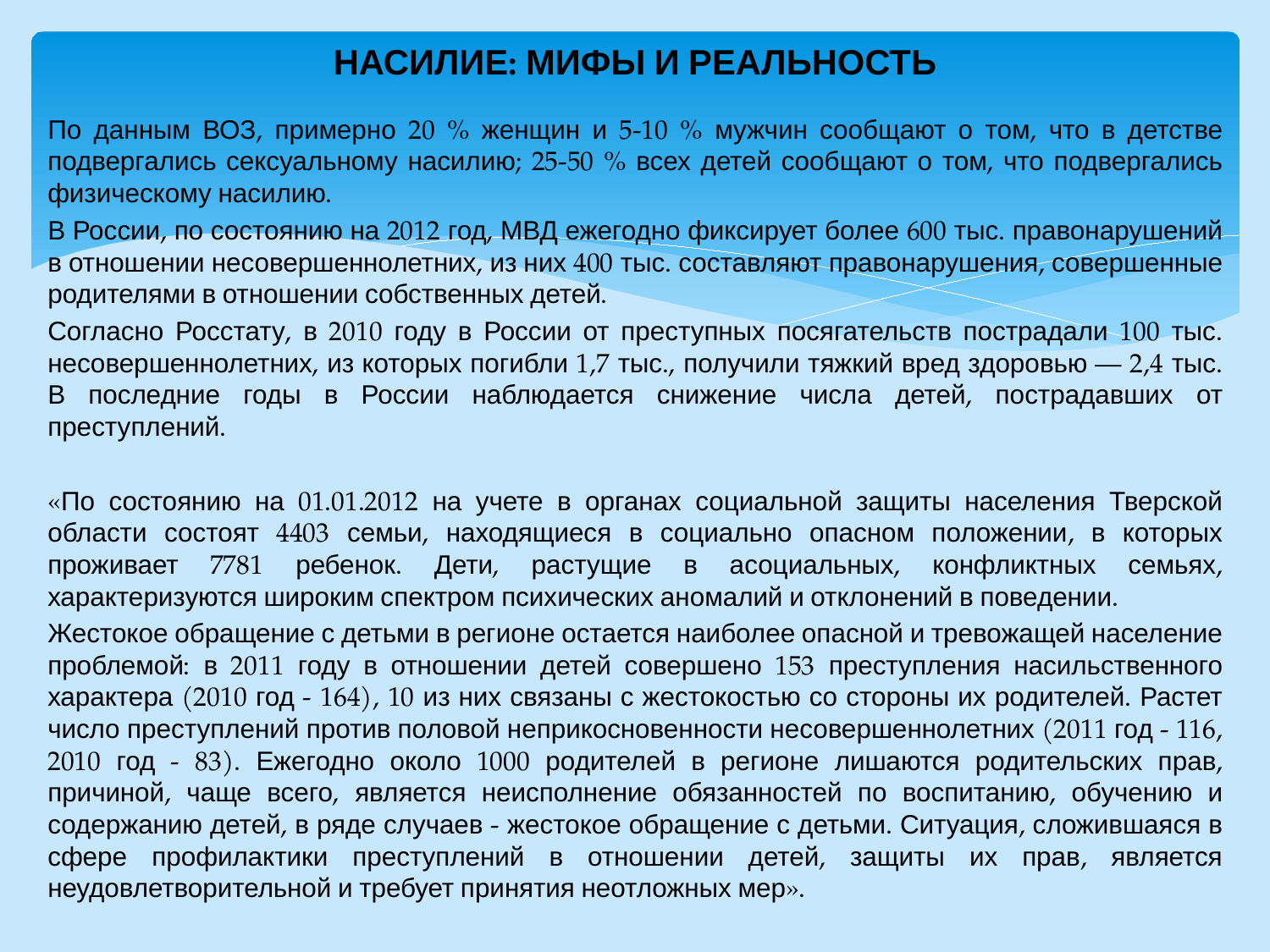

# НАСИЛИЕ: МИФЫ И РЕАЛЬНОСТЬ
По данным ВОЗ, примерно 20 % женщин и 5-10 % мужчин сообщают о том, что в детстве подвергались сексуальному насилию; 25-50 % всех детей сообщают о том, что подвергались физическому насилию.
В России, по состоянию на 2012 год, МВД ежегодно фиксирует более 600 тыс. правонарушений в отношении несовершеннолетних, из них 400 тыс. составляют правонарушения, совершенные родителями в отношении собственных детей.
Согласно Росстату, в 2010 году в России от преступных посягательств пострадали 100 тыс. несовершеннолетних, из которых погибли 1,7 тыс., получили тяжкий вред здоровью — 2,4 тыс. В последние годы в России наблюдается снижение числа детей, пострадавших от преступлений.

«По состоянию на 01.01.2012 на учете в органах социальной защиты населения Тверской области состоят 4403 семьи, находящиеся в социально опасном положении, в которых проживает 7781 ребенок. Дети, растущие в асоциальных, конфликтных семьях, характеризуются широким спектром психических аномалий и отклонений в поведении.
Жестокое обращение с детьми в регионе остается наиболее опасной и тревожащей население проблемой: в 2011 году в отношении детей совершено 153 преступления насильственного характера (2010 год - 164), 10 из них связаны с жестокостью со стороны их родителей. Растет число преступлений против половой неприкосновенности несовершеннолетних (2011 год - 116, 2010 год - 83). Ежегодно около 1000 родителей в регионе лишаются родительских прав, причиной, чаще всего, является неисполнение обязанностей по воспитанию, обучению и содержанию детей, в ряде случаев - жестокое обращение с детьми. Ситуация, сложившаяся в сфере профилактики преступлений в отношении детей, защиты их прав, является неудовлетворительной и требует принятия неотложных мер».